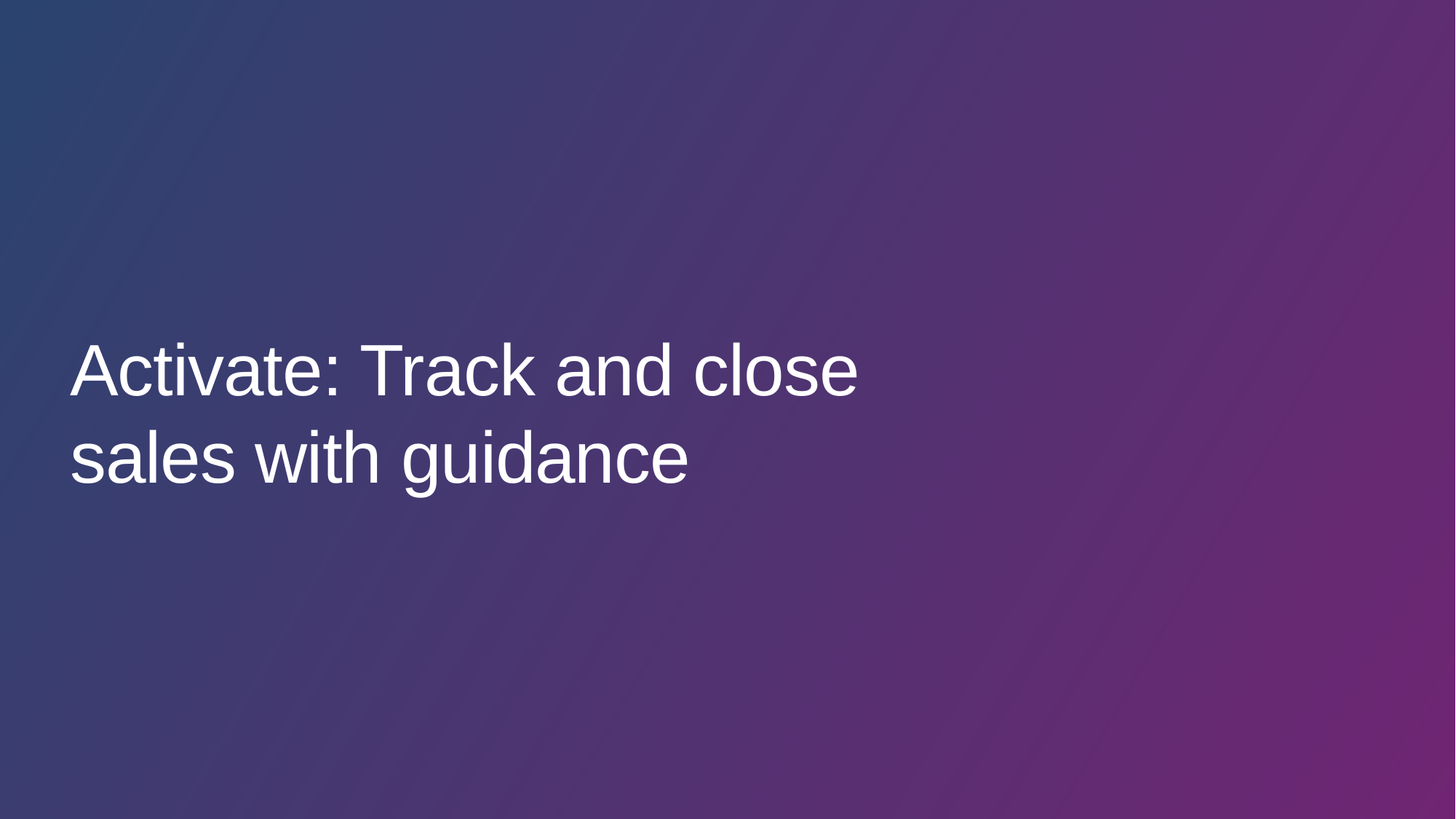

Activate: Track and close sales with guidance